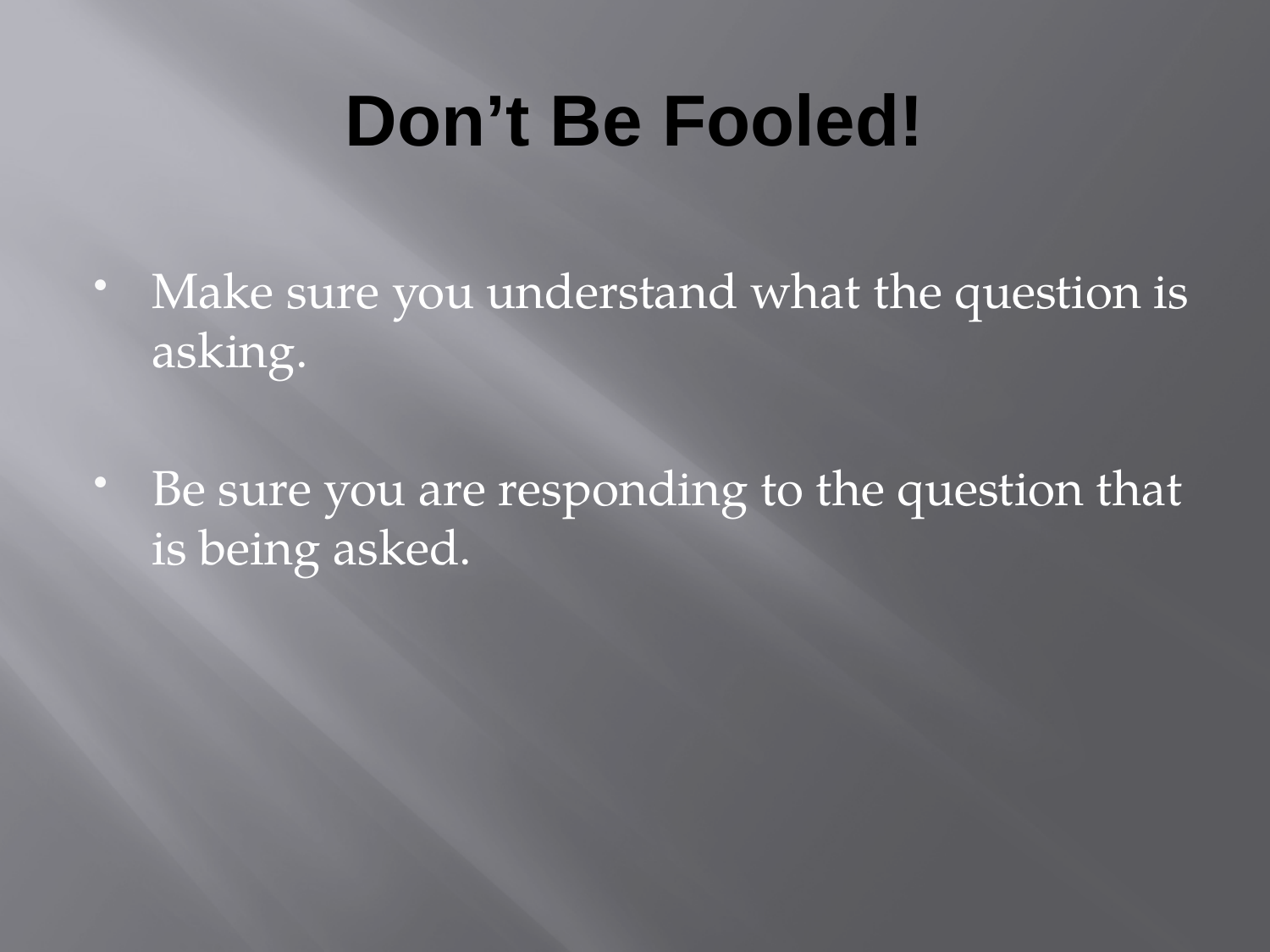

# Don’t Be Fooled!
Make sure you understand what the question is asking.

Be sure you are responding to the question that is being asked.